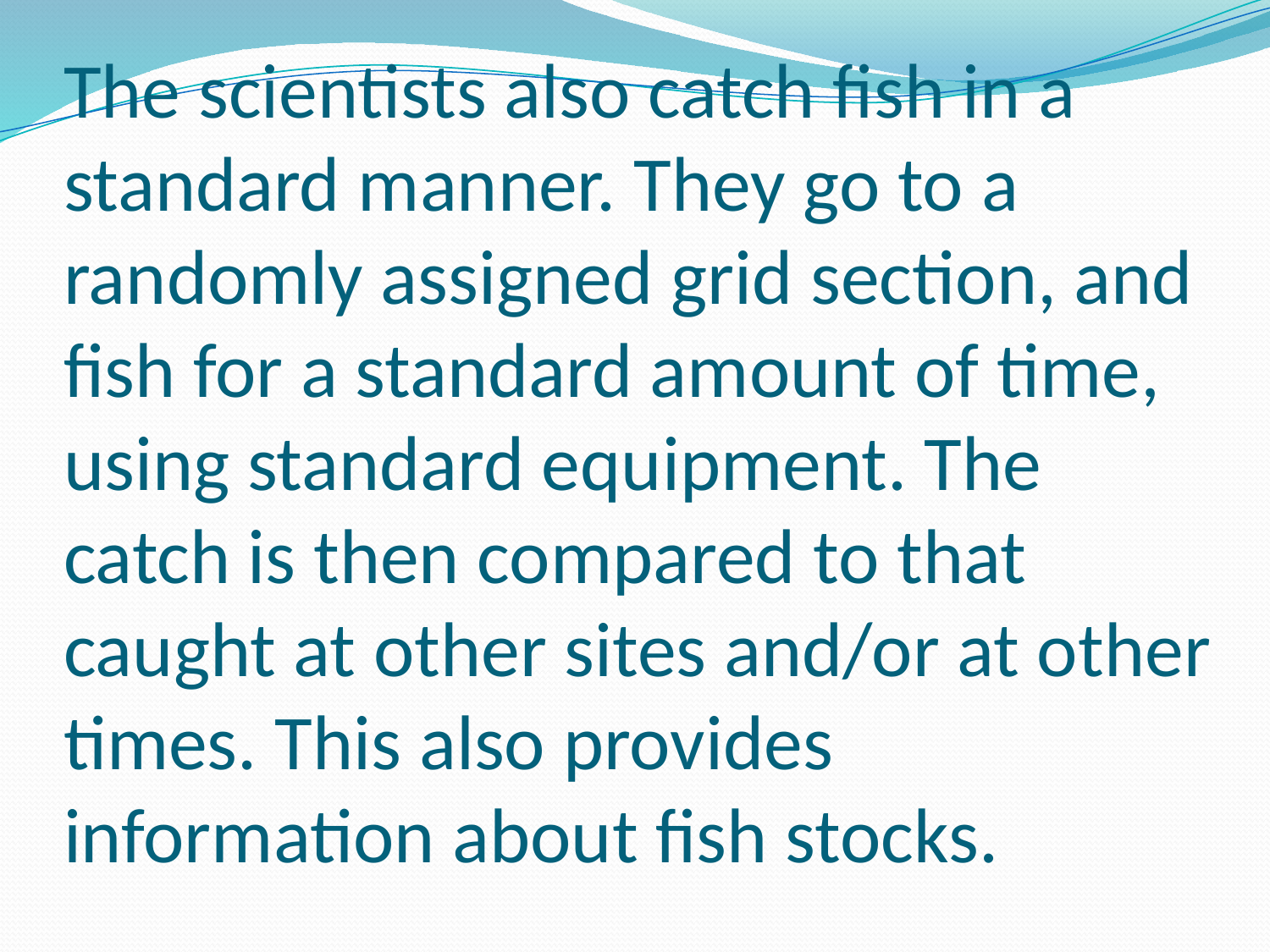

# The scientists also catch fish in a standard manner. They go to a randomly assigned grid section, and fish for a standard amount of time, using standard equipment. The catch is then compared to that caught at other sites and/or at other times. This also provides information about fish stocks.